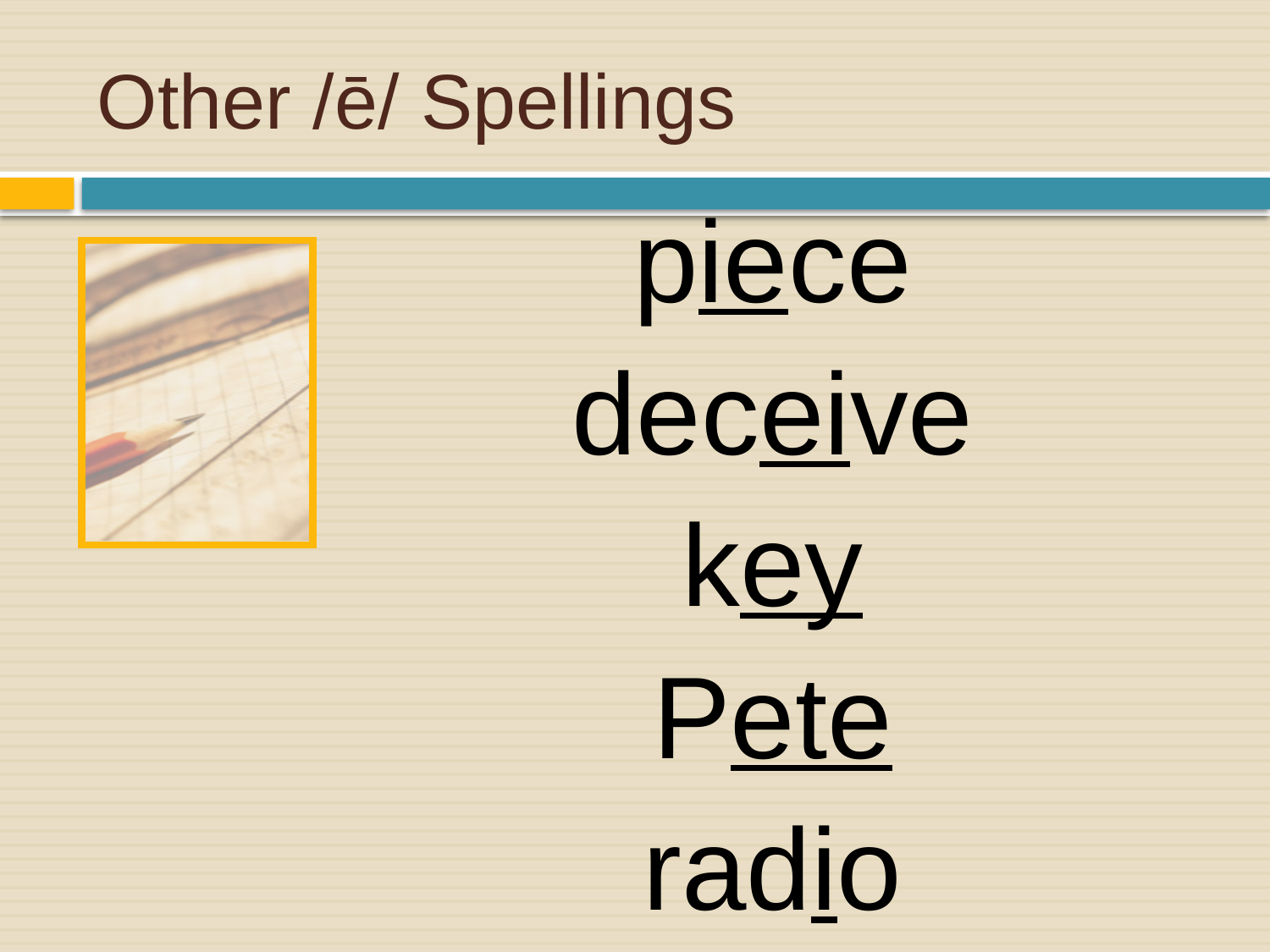

# Other /ē/ Spellings
piece
deceive
key
Pete
radio